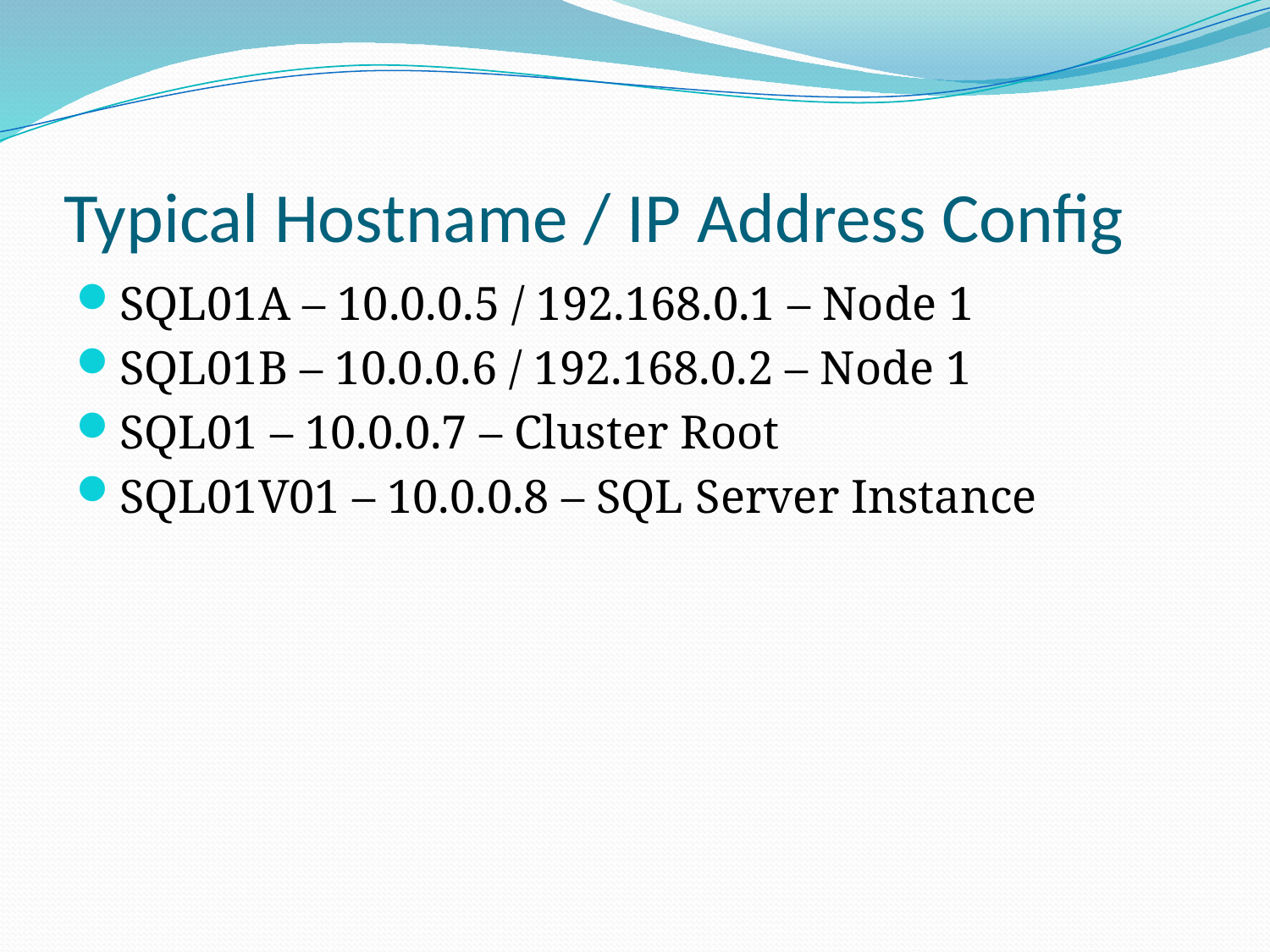

# Typical Hostname / IP Address Config
SQL01A – 10.0.0.5 / 192.168.0.1 – Node 1
SQL01B – 10.0.0.6 / 192.168.0.2 – Node 1
SQL01 – 10.0.0.7 – Cluster Root
SQL01V01 – 10.0.0.8 – SQL Server Instance